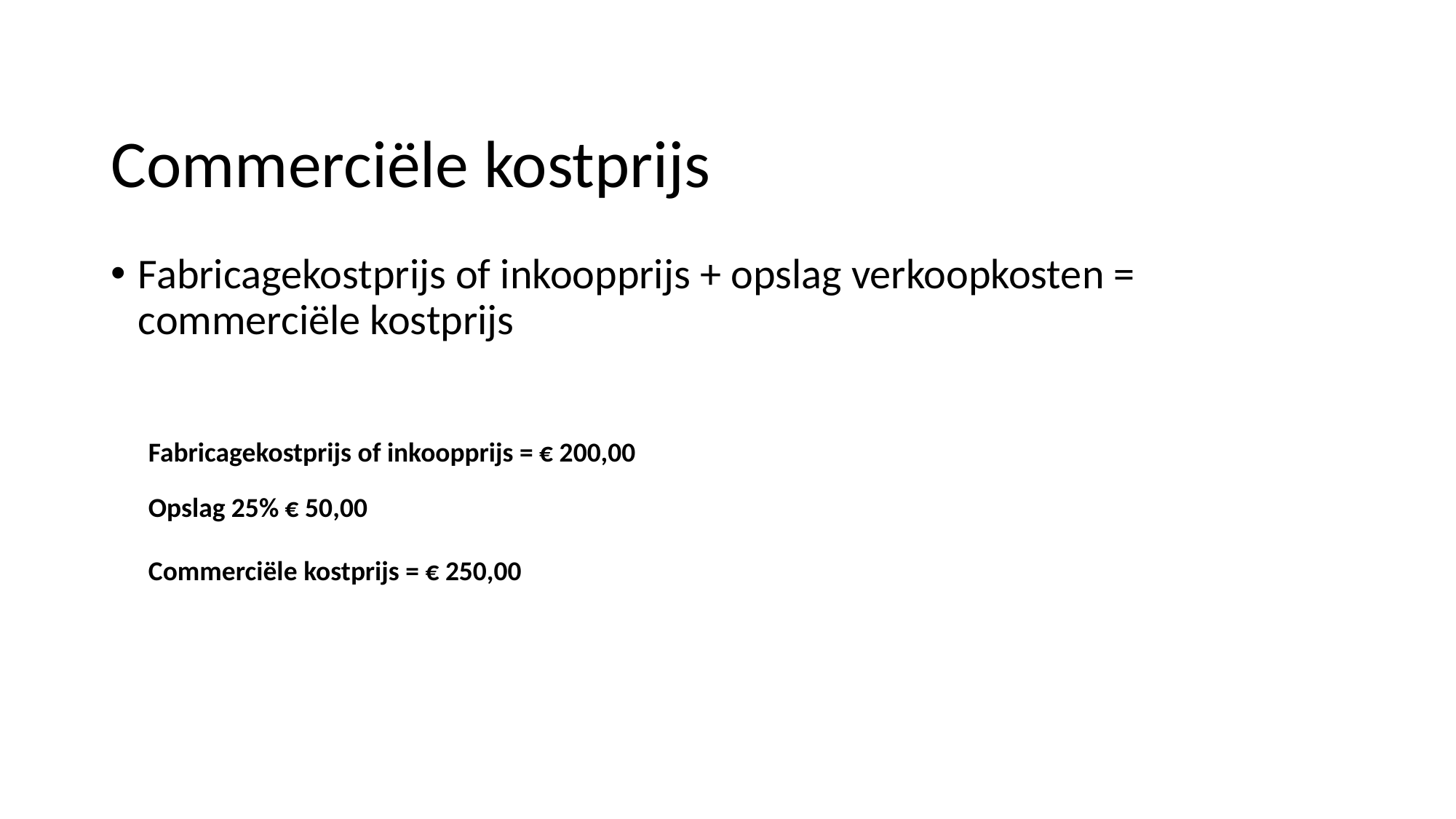

# Commerciële kostprijs
Fabricagekostprijs of inkoopprijs + opslag verkoopkosten = commerciële kostprijs
Fabricagekostprijs of inkoopprijs = € 200,00
Opslag 25% € 50,00
Commerciële kostprijs = € 250,00